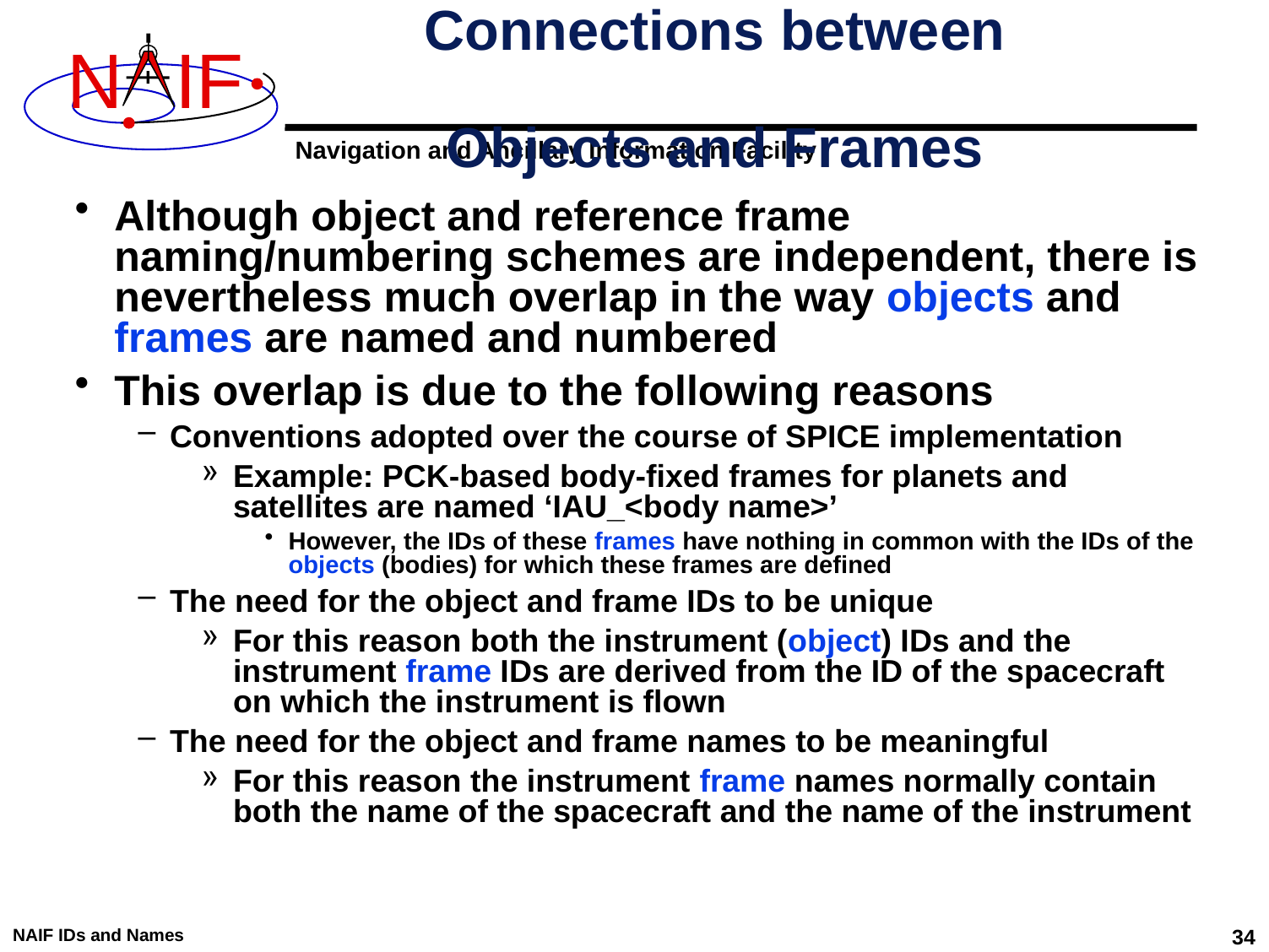

# Connections between Objects and Frames
Although object and reference frame naming/numbering schemes are independent, there is nevertheless much overlap in the way objects and frames are named and numbered
This overlap is due to the following reasons
Conventions adopted over the course of SPICE implementation
Example: PCK-based body-fixed frames for planets and satellites are named ‘IAU_<body name>’
However, the IDs of these frames have nothing in common with the IDs of the objects (bodies) for which these frames are defined
The need for the object and frame IDs to be unique
For this reason both the instrument (object) IDs and the instrument frame IDs are derived from the ID of the spacecraft on which the instrument is flown
The need for the object and frame names to be meaningful
For this reason the instrument frame names normally contain both the name of the spacecraft and the name of the instrument
NAIF IDs and Names
34